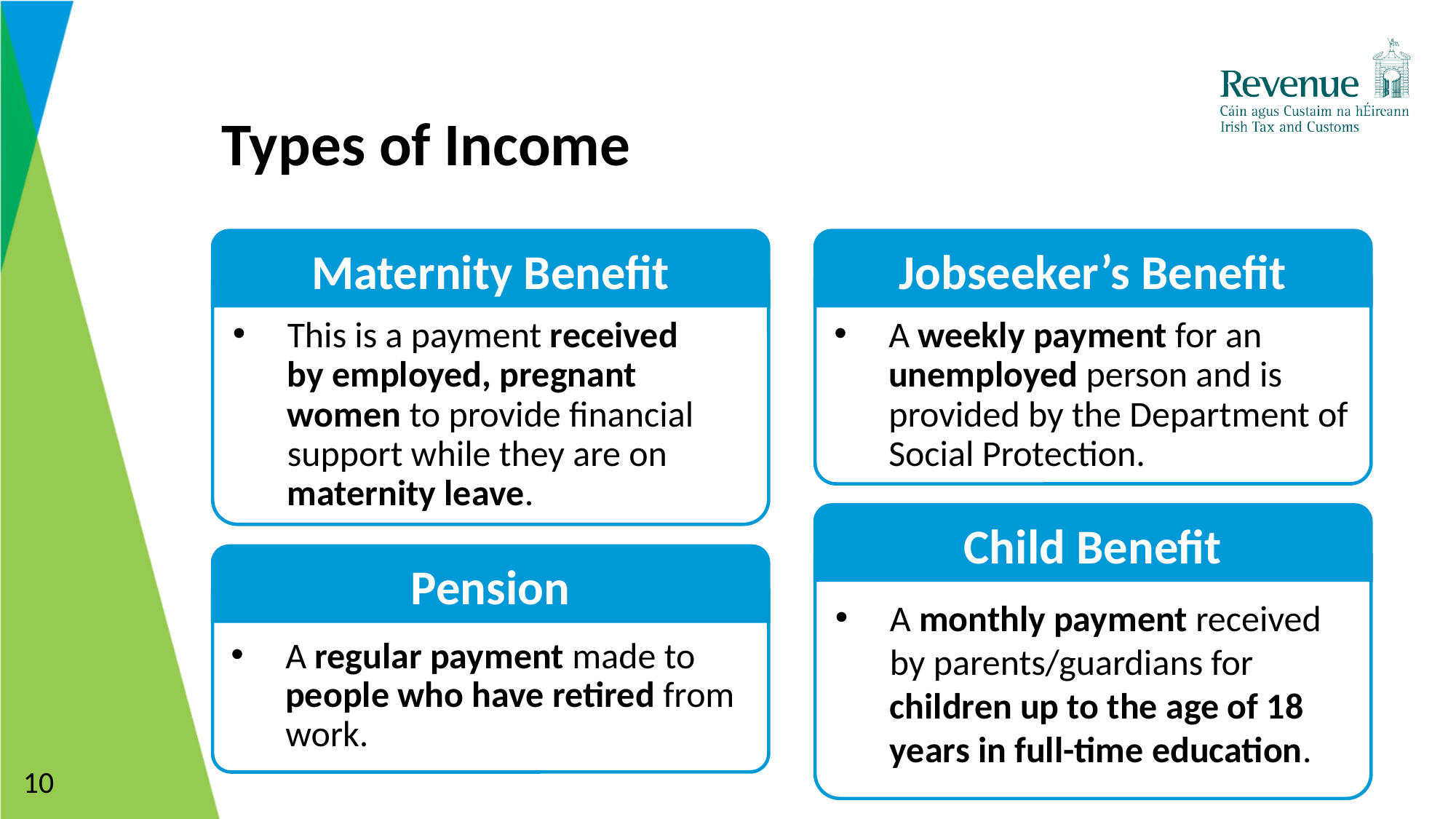

# Types of Income 3
Types of Income
Maternity Benefit
This is a payment received
by employed, pregnant women to provide financial support while they are on maternity leave.
Jobseeker’s Benefit
A weekly payment for an unemployed person and is provided by the Department of Social Protection.
Child Benefit
A monthly payment received by parents/guardians for children up to the age of 18 years in full-time education.
Pension
A regular payment made to people who have retired from work.
10